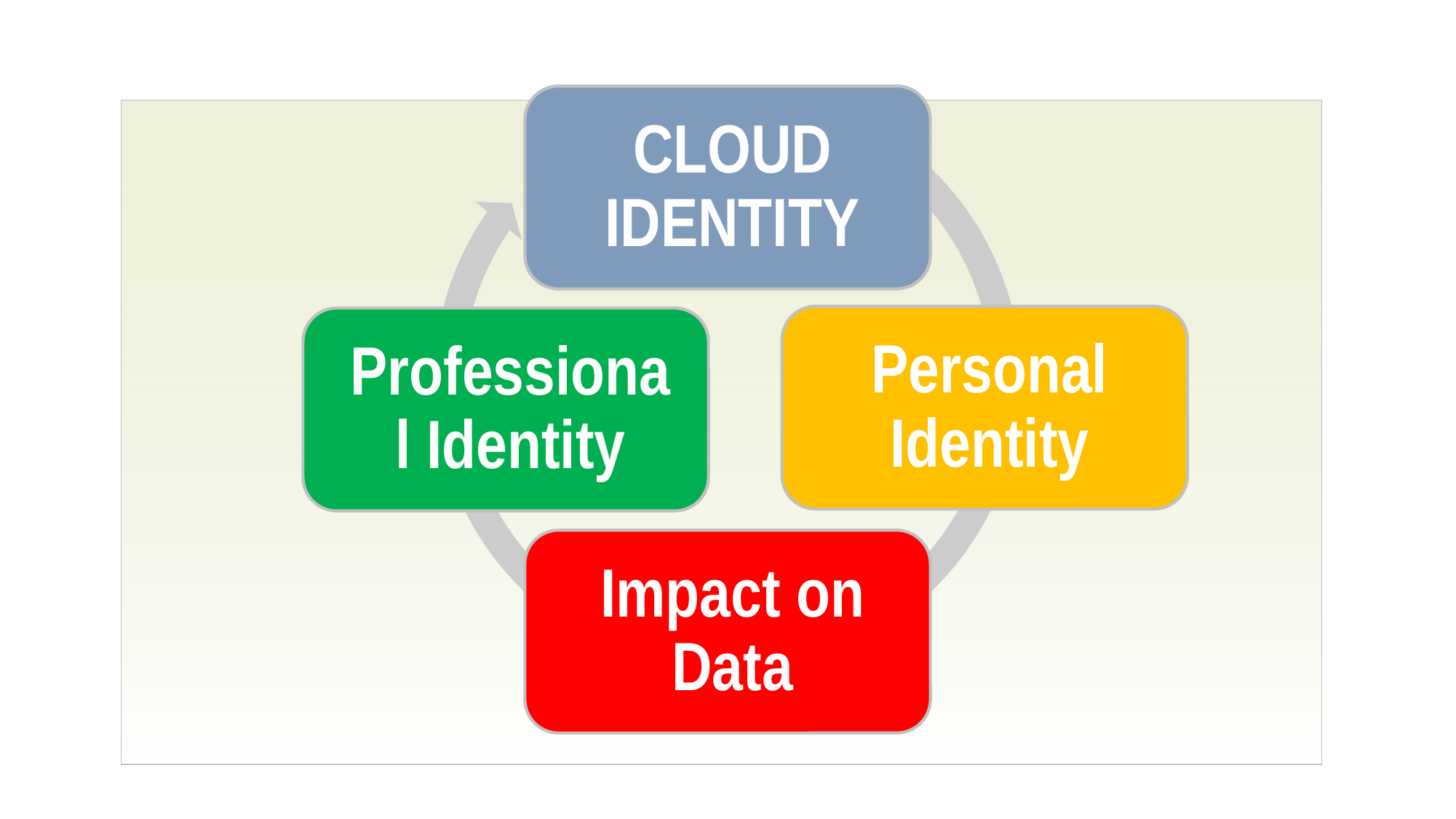

CLOUD IDENTITY
Impact on Data
Personal Identity
Professional Identity